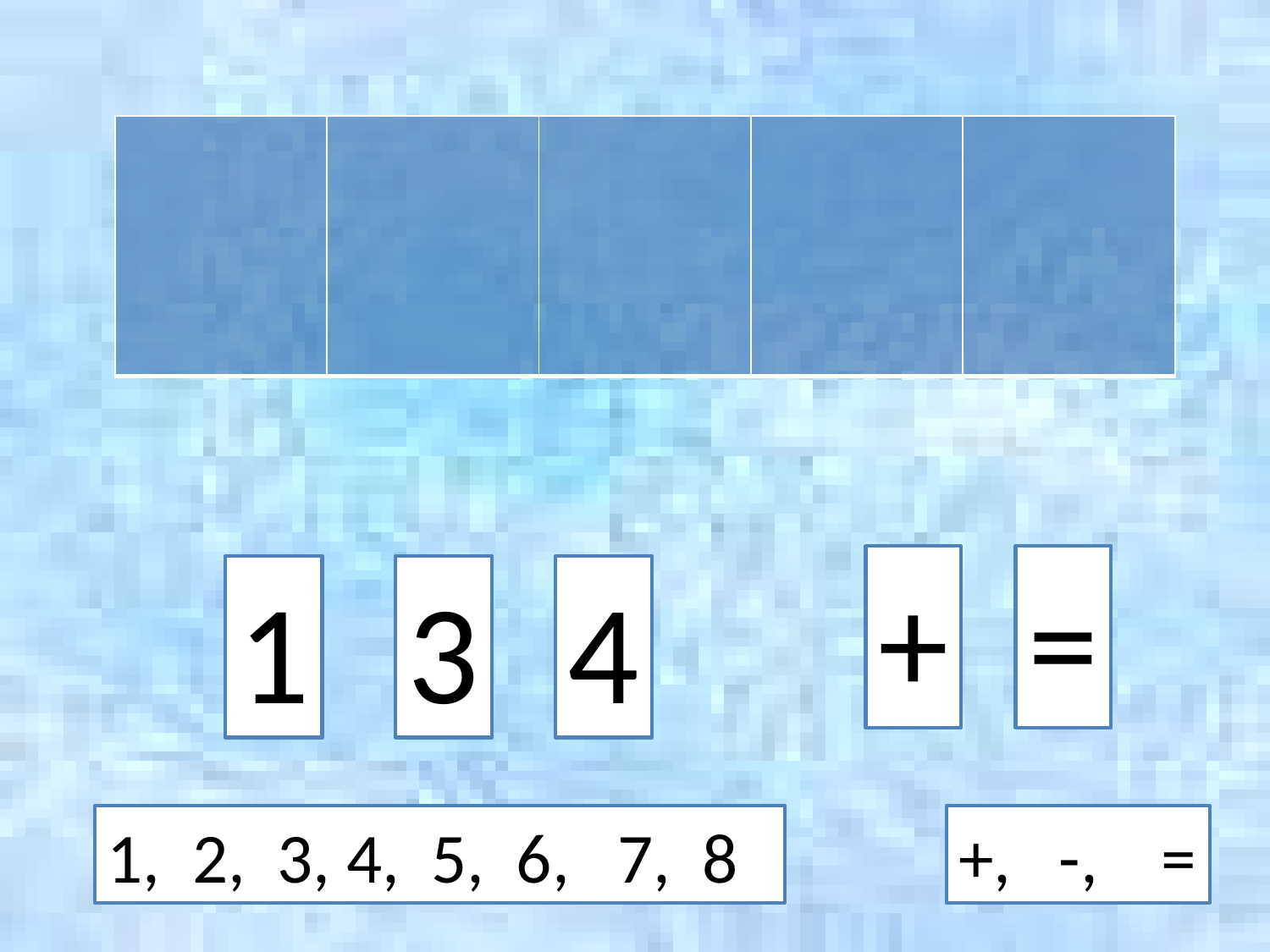

|  |  |  |  |  |
| --- | --- | --- | --- | --- |
+
=
1
3
4
1,  2,  3, 4,  5,  6,   7,  8
+,   -,    =